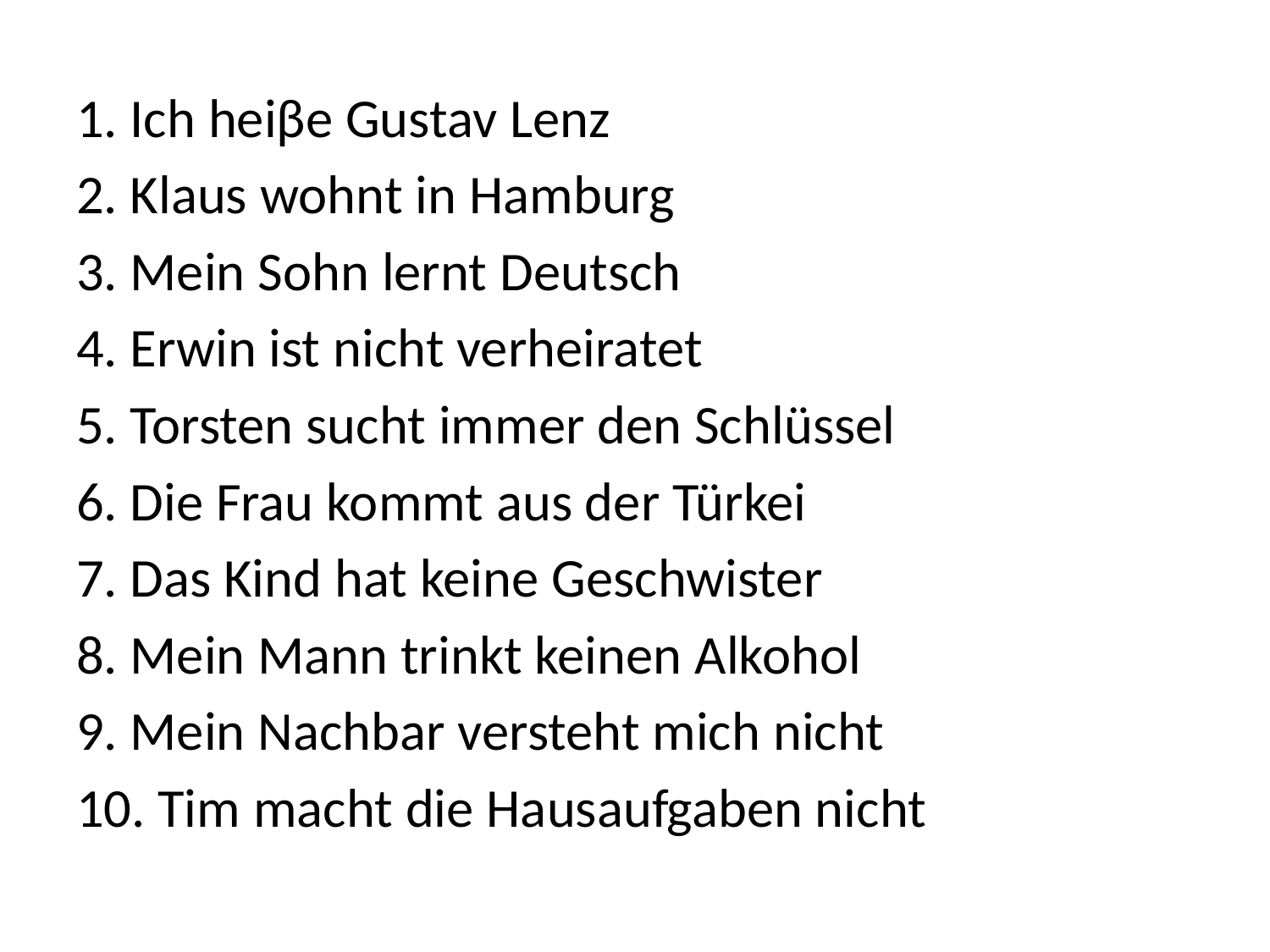

1. Ich heiβe Gustav Lenz
2. Klaus wohnt in Hamburg
3. Mein Sohn lernt Deutsch
4. Erwin ist nicht verheiratet
5. Torsten sucht immer den Schlüssel
6. Die Frau kommt aus der Türkei
7. Das Kind hat keine Geschwister
8. Mein Mann trinkt keinen Alkohol
9. Mein Nachbar versteht mich nicht
10. Tim macht die Hausaufgaben nicht